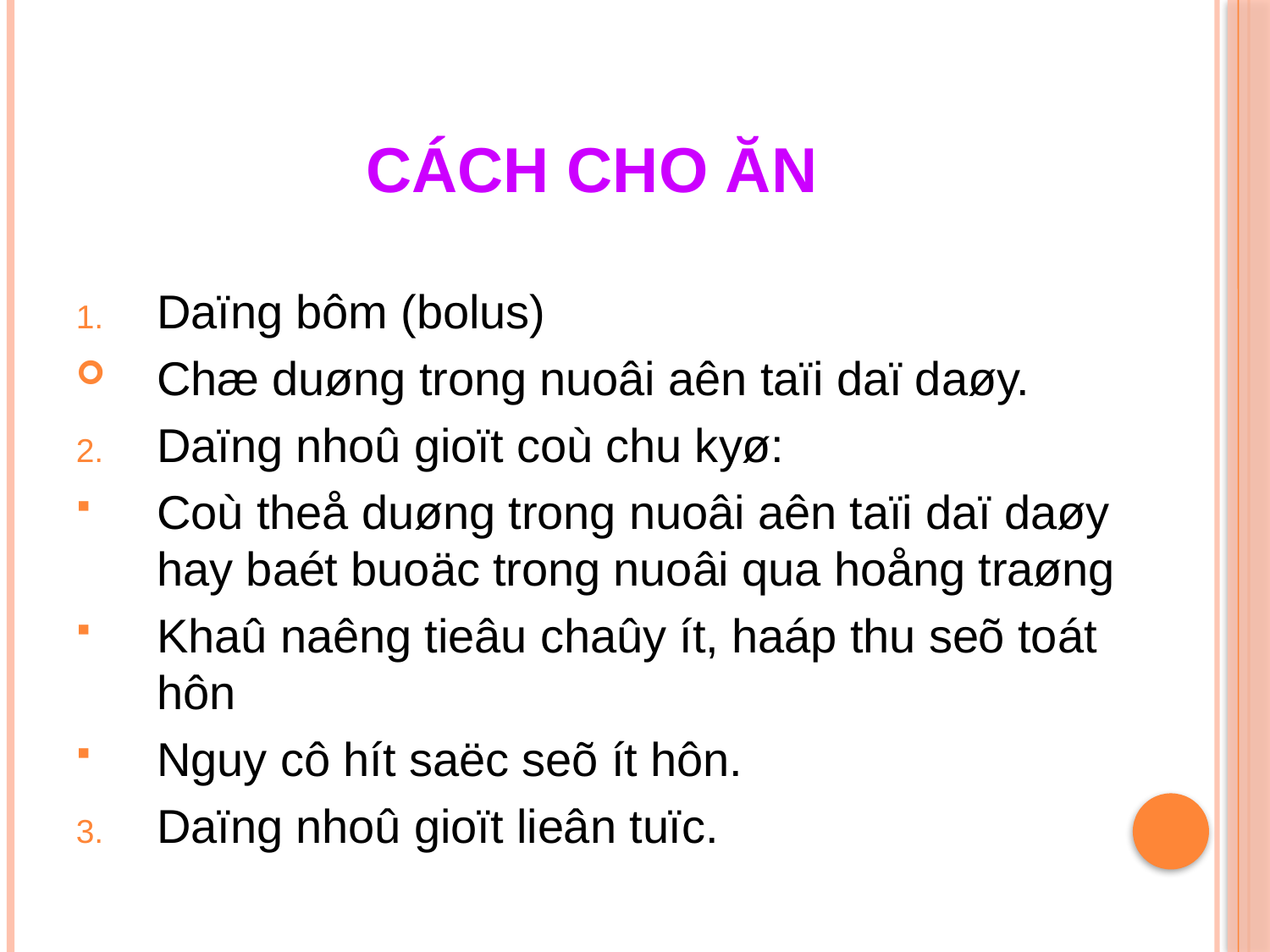

# Cách cho ăn
Daïng bôm (bolus)
Chæ duøng trong nuoâi aên taïi daï daøy.
Daïng nhoû gioït coù chu kyø:
Coù theå duøng trong nuoâi aên taïi daï daøy hay baét buoäc trong nuoâi qua hoång traøng
Khaû naêng tieâu chaûy ít, haáp thu seõ toát hôn
Nguy cô hít saëc seõ ít hôn.
Daïng nhoû gioït lieân tuïc.